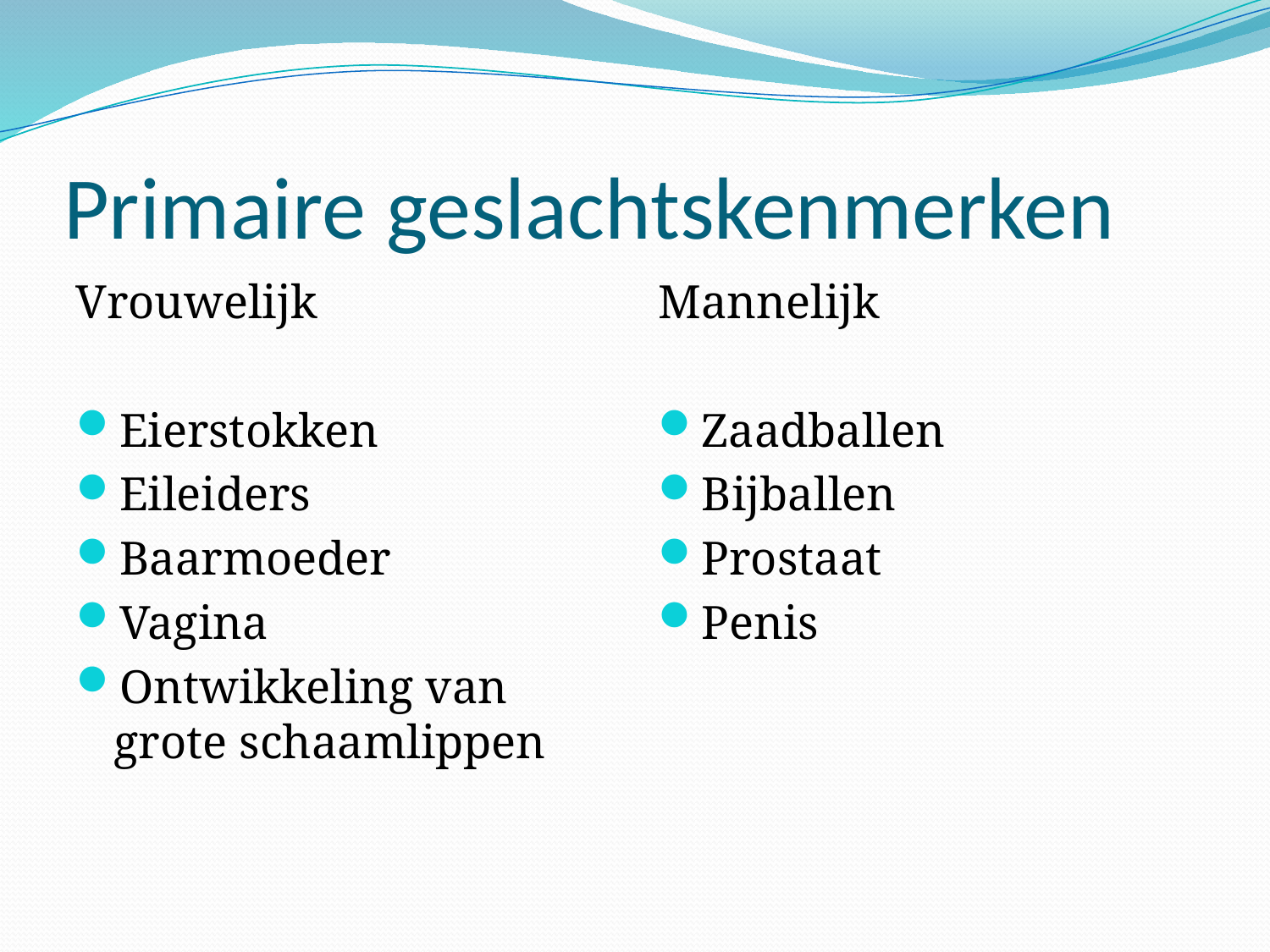

# Primaire geslachtskenmerken
Vrouwelijk

Eierstokken
Eileiders
Baarmoeder
Vagina
Ontwikkeling van grote schaamlippen
Mannelijk

Zaadballen
Bijballen
Prostaat
Penis